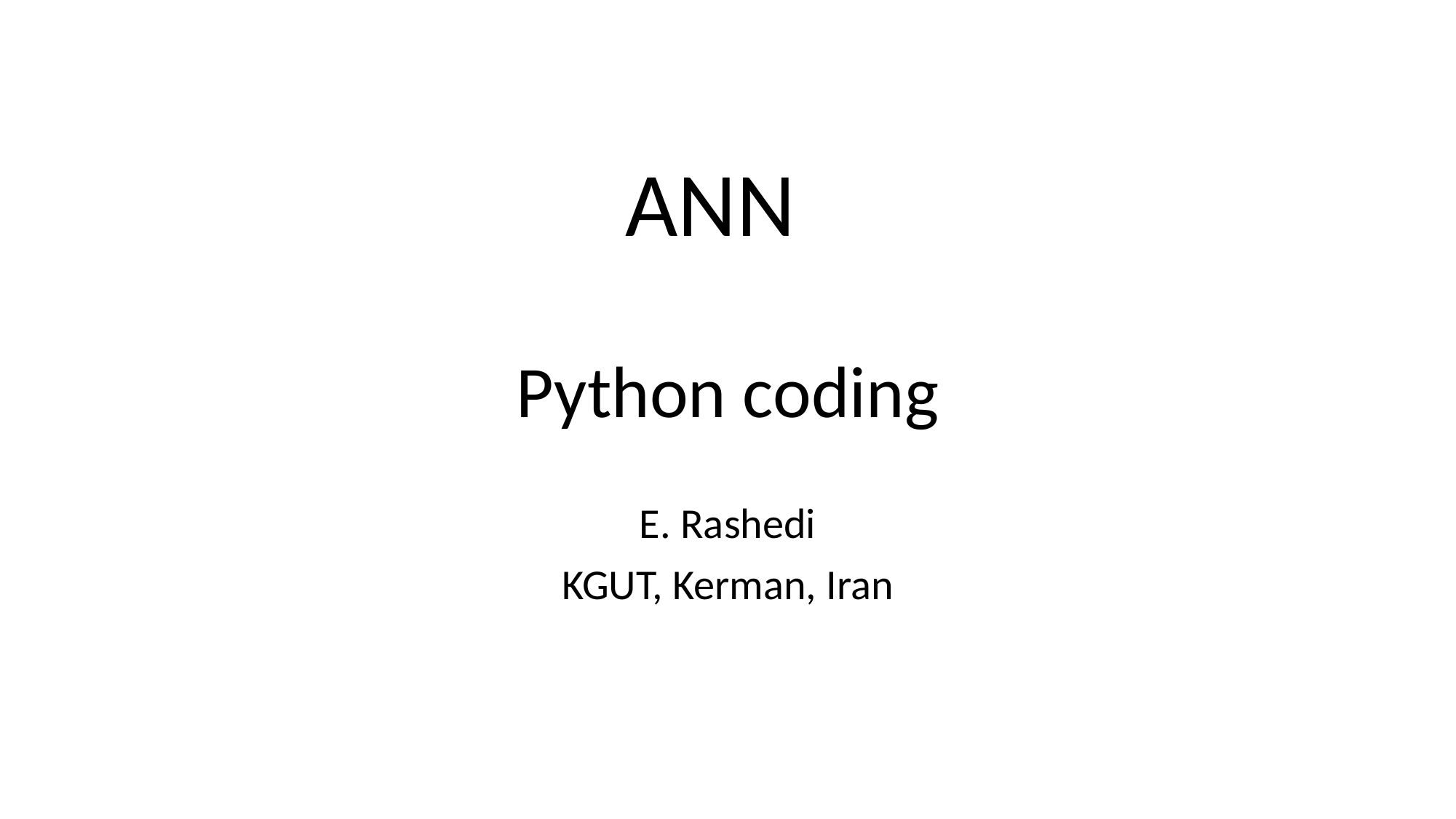

ANN
# Python coding

E. Rashedi
KGUT, Kerman, Iran